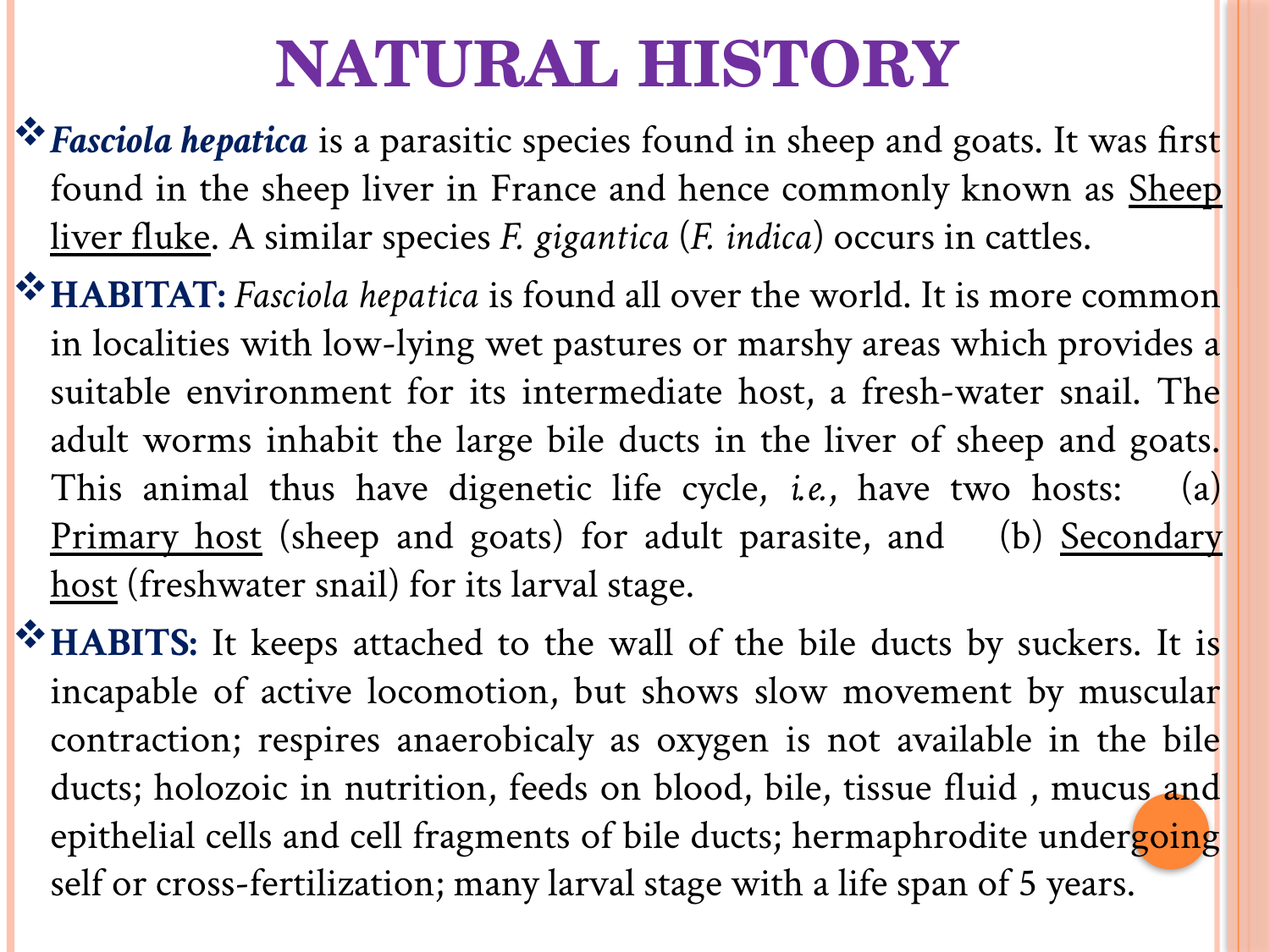

# Natural History
Fasciola hepatica is a parasitic species found in sheep and goats. It was first found in the sheep liver in France and hence commonly known as Sheep liver fluke. A similar species F. gigantica (F. indica) occurs in cattles.
HABITAT: Fasciola hepatica is found all over the world. It is more common in localities with low-lying wet pastures or marshy areas which provides a suitable environment for its intermediate host, a fresh-water snail. The adult worms inhabit the large bile ducts in the liver of sheep and goats. This animal thus have digenetic life cycle, i.e., have two hosts: 		(a) Primary host (sheep and goats) for adult parasite, and 		(b) Secondary host (freshwater snail) for its larval stage.
HABITS: It keeps attached to the wall of the bile ducts by suckers. It is incapable of active locomotion, but shows slow movement by muscular contraction; respires anaerobicaly as oxygen is not available in the bile ducts; holozoic in nutrition, feeds on blood, bile, tissue fluid , mucus and epithelial cells and cell fragments of bile ducts; hermaphrodite undergoing self or cross-fertilization; many larval stage with a life span of 5 years.